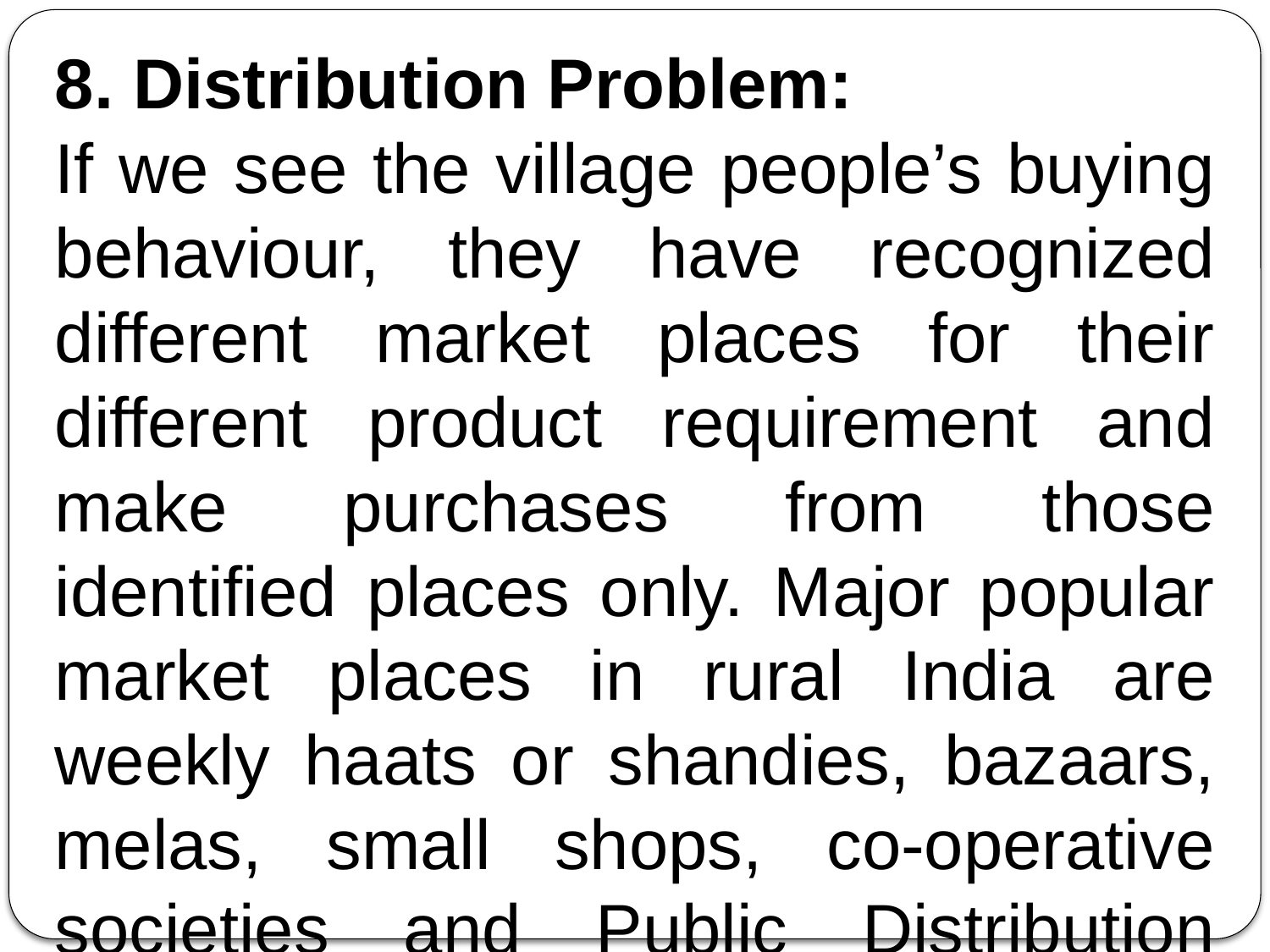

8. Distribution Problem:
If we see the village people’s buying behaviour, they have recognized different market places for their different product requirement and make purchases from those identified places only. Major popular market places in rural India are weekly haats or shandies, bazaars, melas, small shops, co-operative societies and Public Distribution System (PDS), etc.